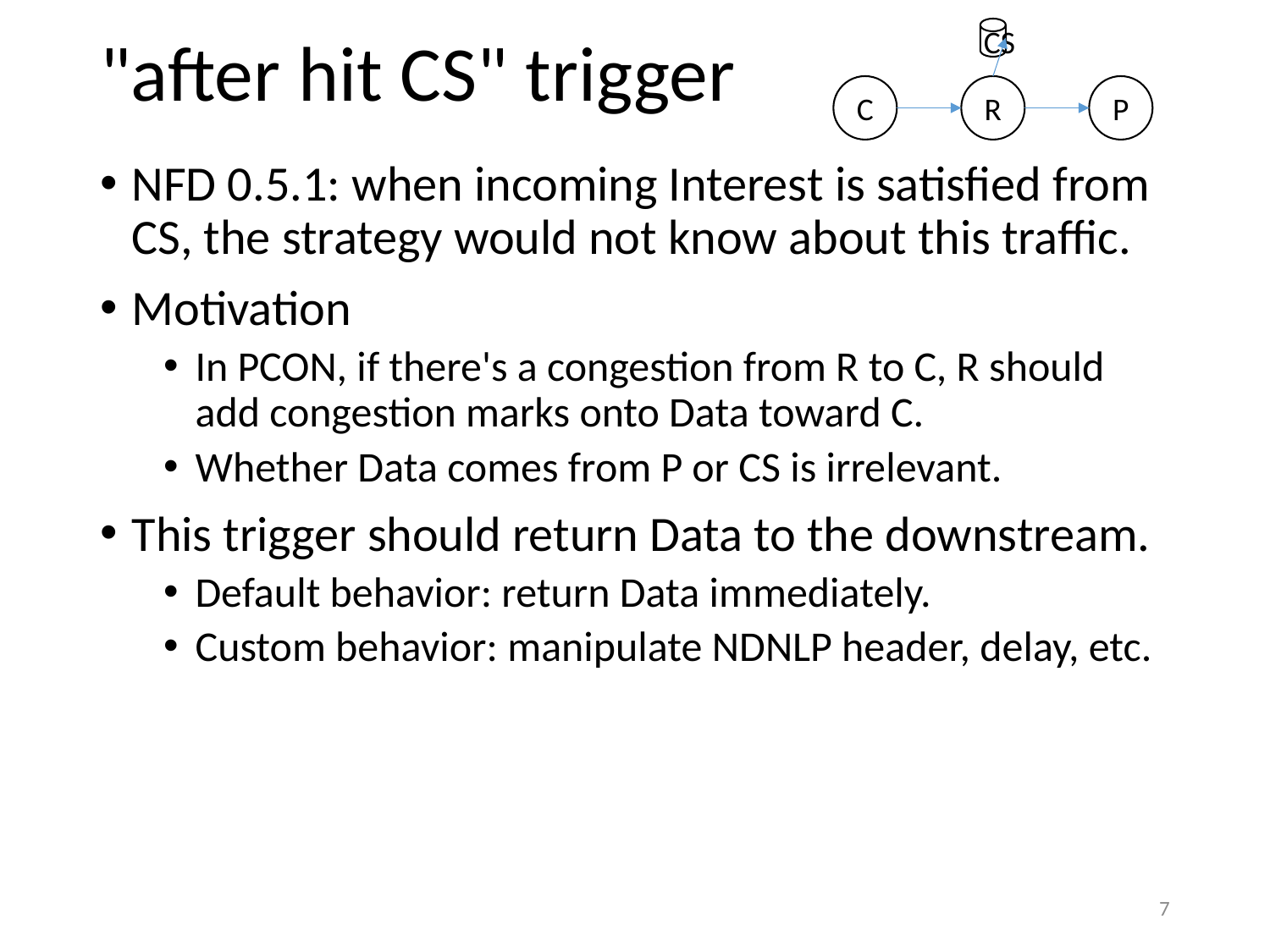

CS
# "after hit CS" trigger
C
R
P
NFD 0.5.1: when incoming Interest is satisfied from CS, the strategy would not know about this traffic.
Motivation
In PCON, if there's a congestion from R to C, R should add congestion marks onto Data toward C.
Whether Data comes from P or CS is irrelevant.
This trigger should return Data to the downstream.
Default behavior: return Data immediately.
Custom behavior: manipulate NDNLP header, delay, etc.
7